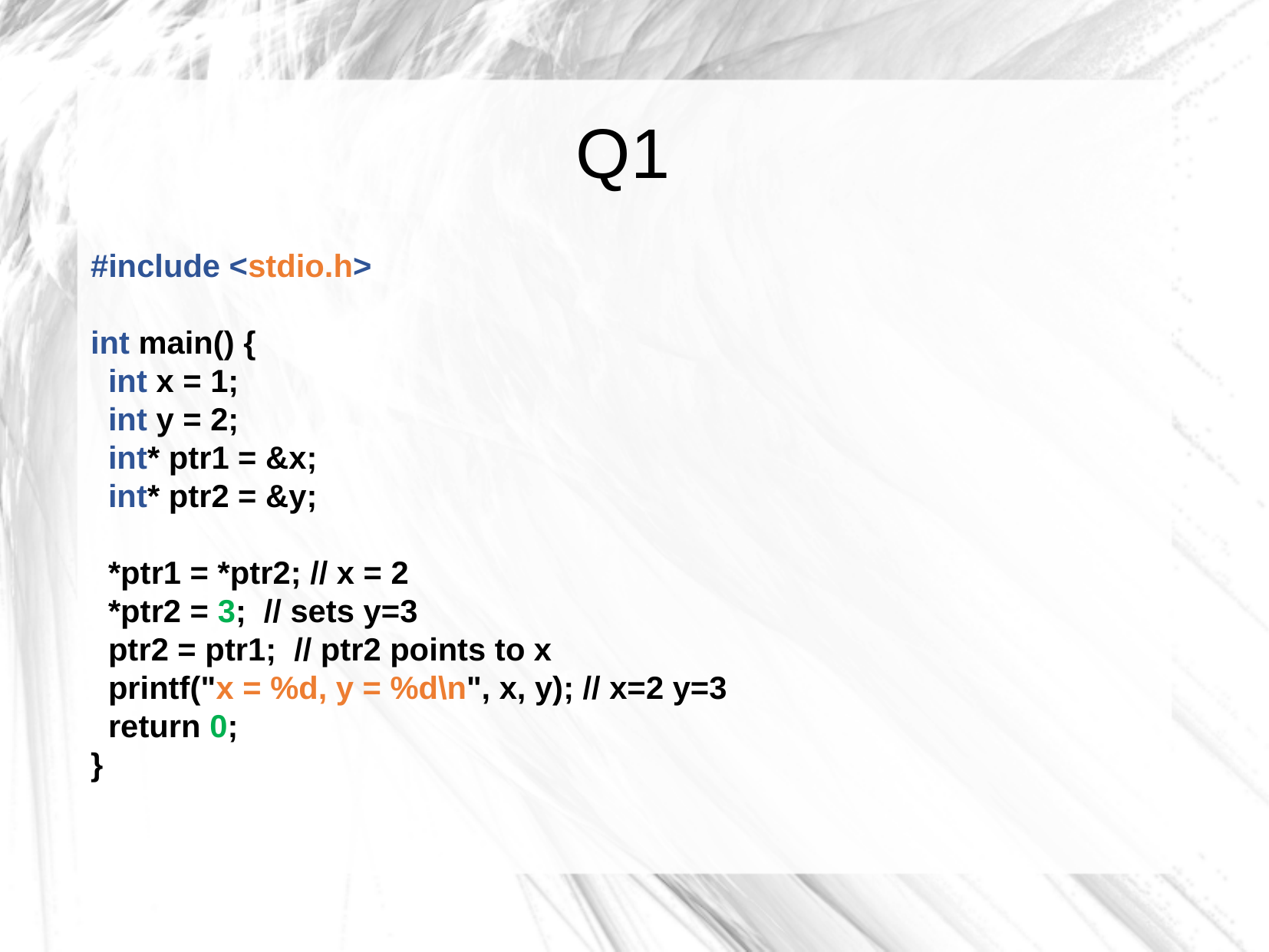

Q1
#include <stdio.h>

int main() {
  int x = 1;
  int y = 2;
  int* ptr1 = &x;
  int* ptr2 = &y;

  *ptr1 = *ptr2; // x = 2
  *ptr2 = 3;  // sets y=3
  ptr2 = ptr1;  // ptr2 points to x
  printf("x = %d, y = %d\n", x, y); // x=2 y=3
  return 0;
}